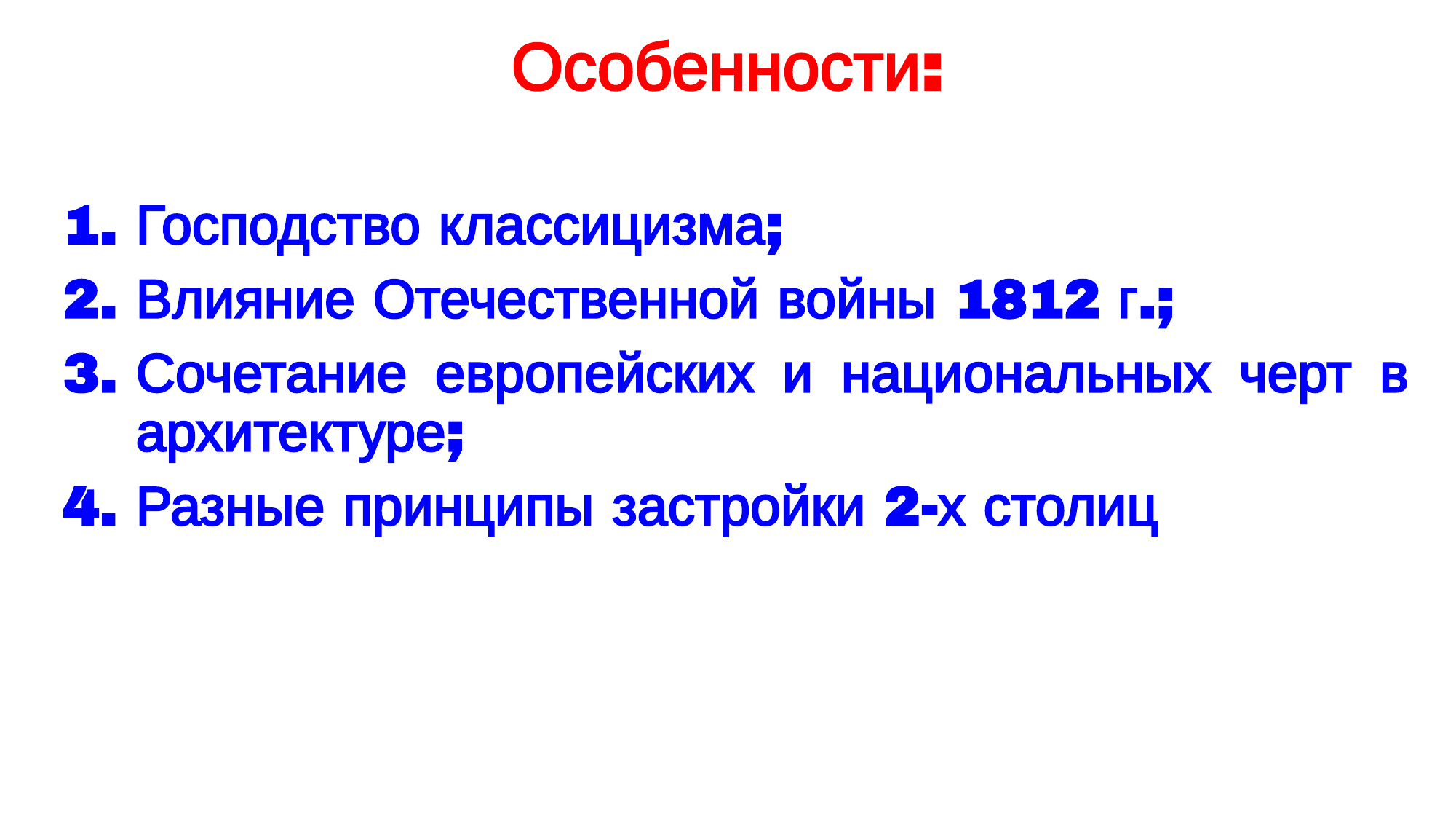

# Особенности:
Господство классицизма;
Влияние Отечественной войны 1812 г.;
Сочетание европейских и национальных черт в архитектуре;
Разные принципы застройки 2-х столиц